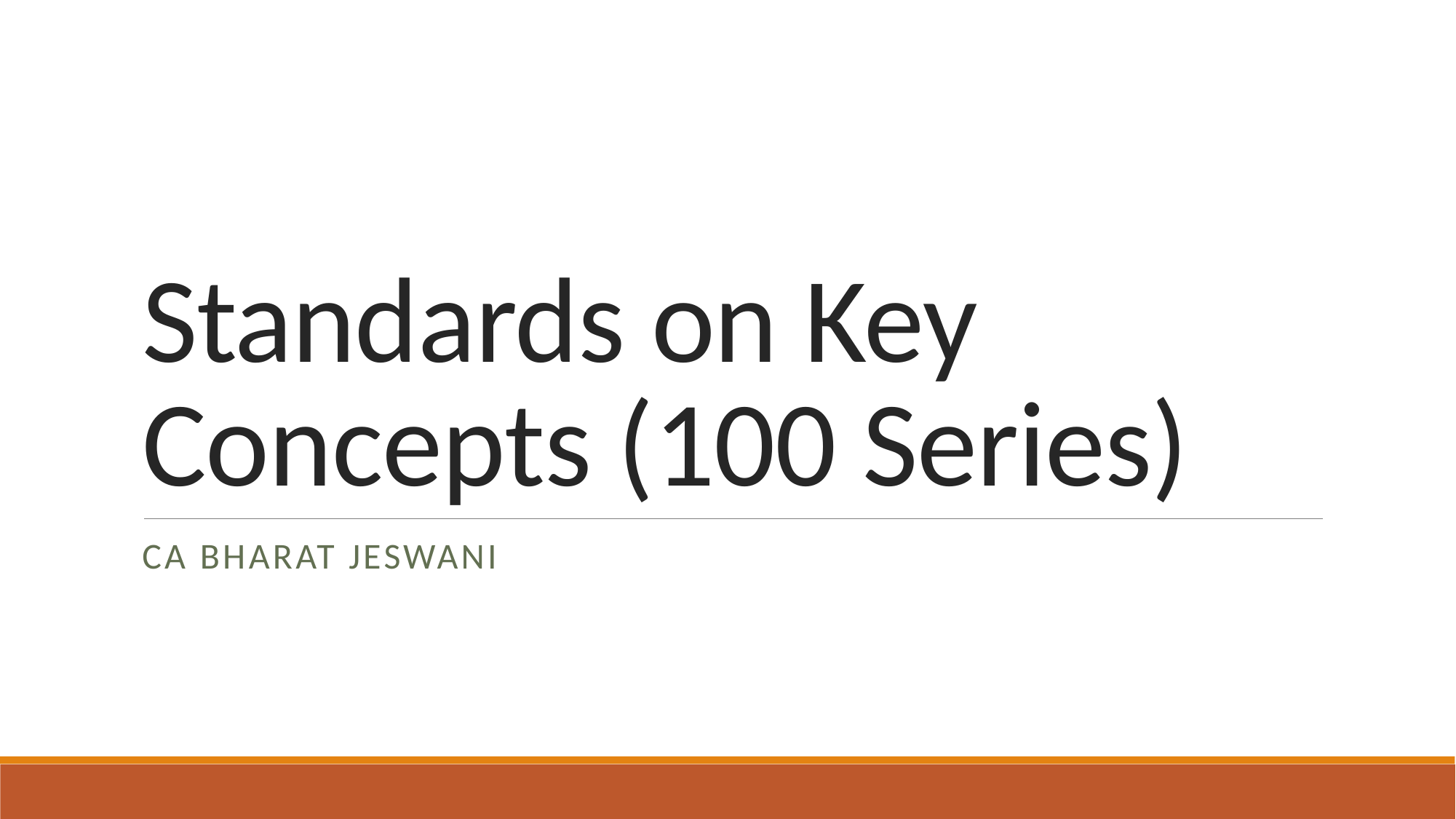

# Standards on Key Concepts (100 Series)
CA Bharat Jeswani